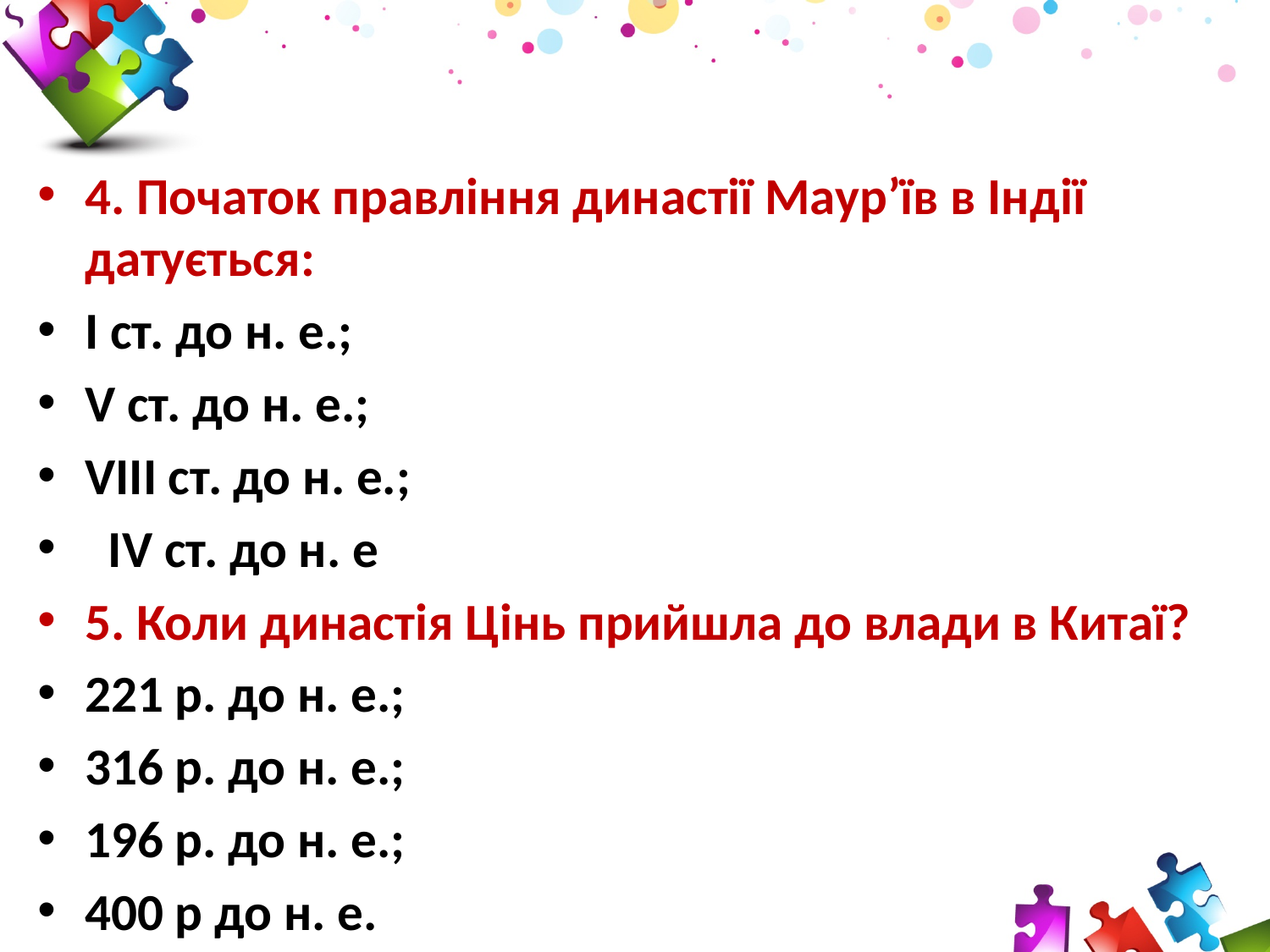

4. Початок правління династії Маур’їв в Індії датується:
І ст. до н. е.;
V ст. до н. е.;
VIII ст. до н. е.;
  IV ст. до н. е
5. Коли династія Цінь прийшла до влади в Китаї?
221 р. до н. е.;
316 р. до н. е.;
196 р. до н. е.;
400 р до н. е.